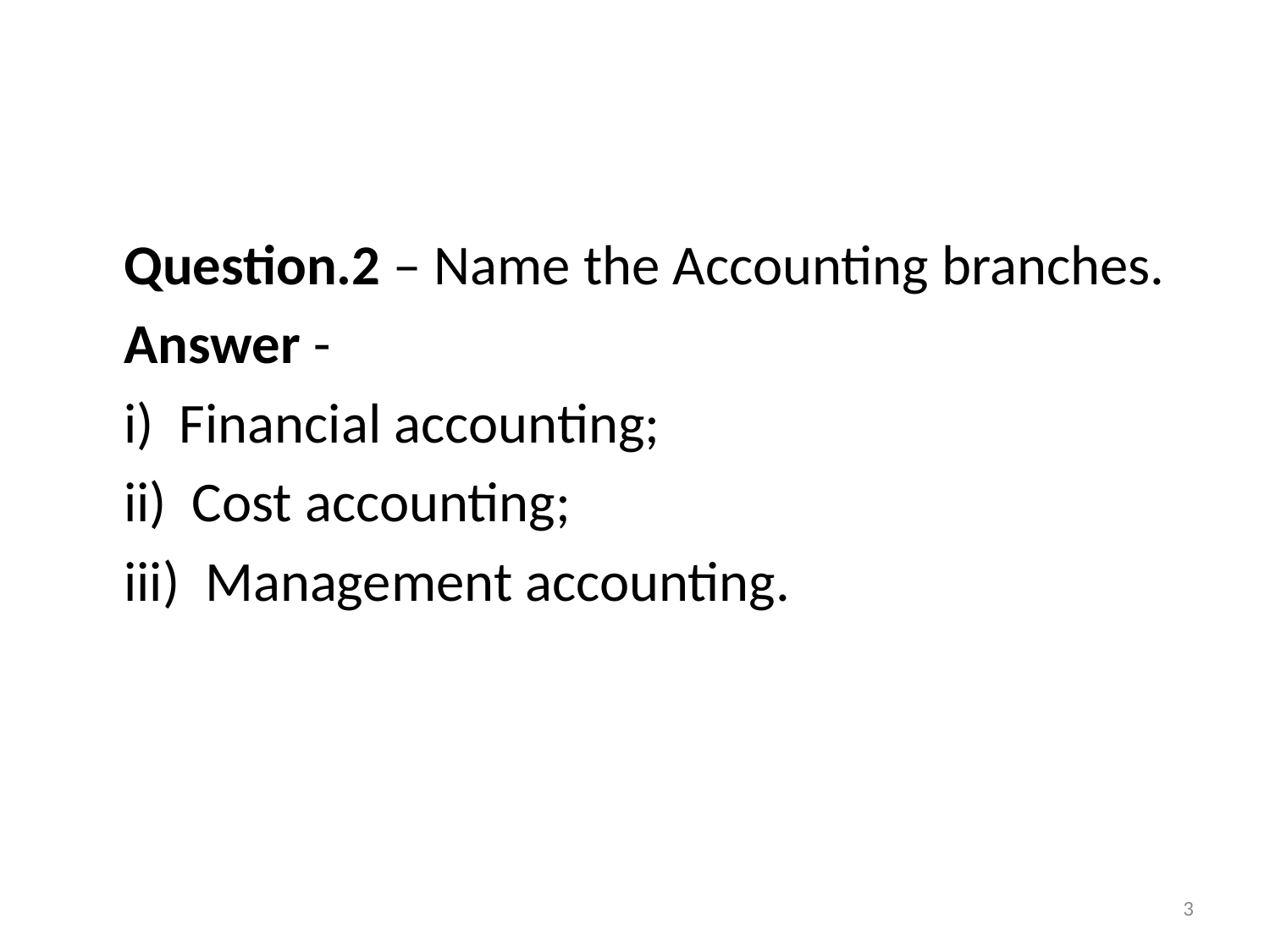

Question.2 – Name the Accounting branches.
	Answer -
	i)  Financial accounting;
	ii)  Cost accounting;
	iii)  Management accounting.

3